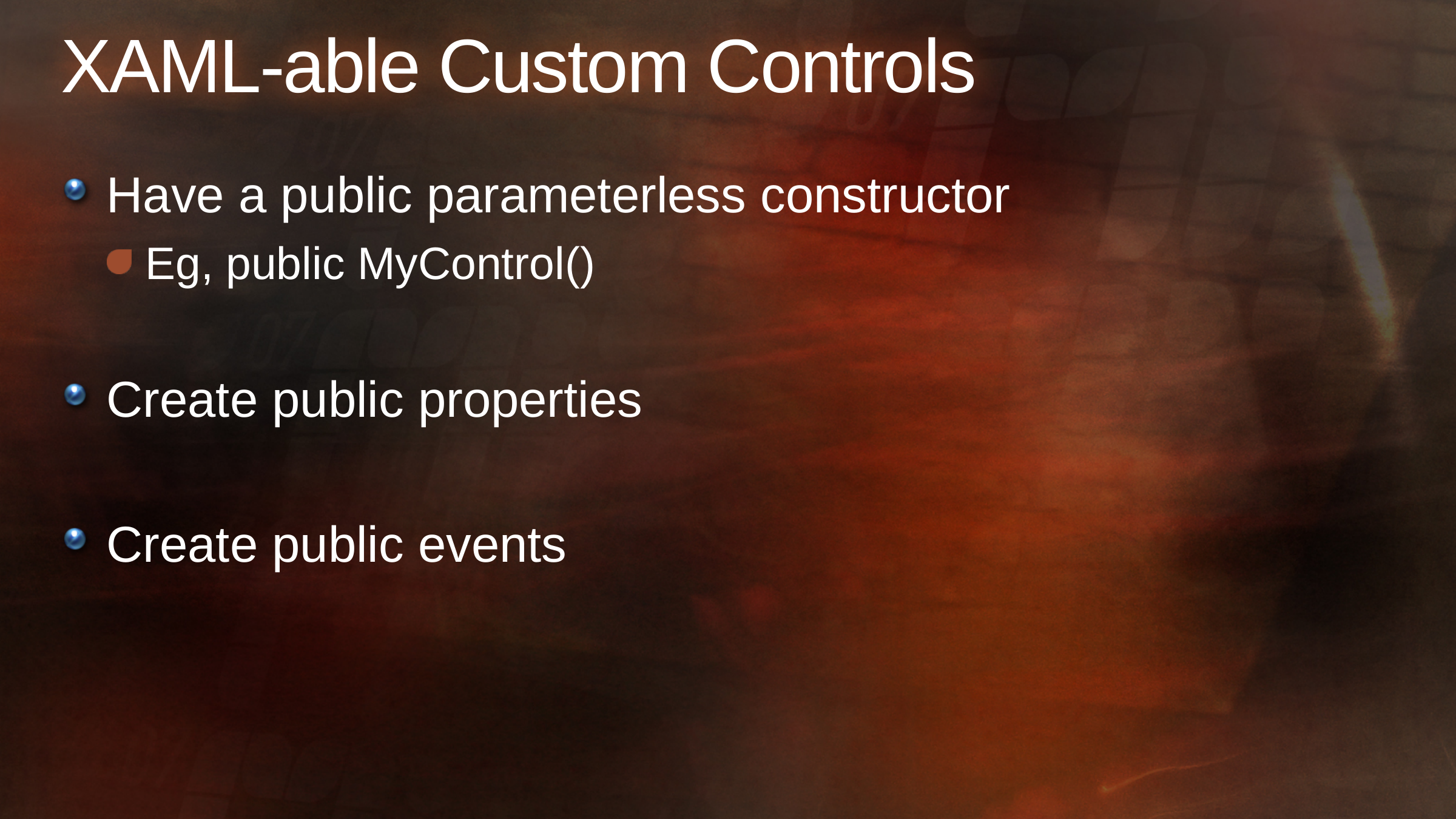

# XAML-able Custom Controls
Have a public parameterless constructor
Eg, public MyControl()

Create public properties

Create public events